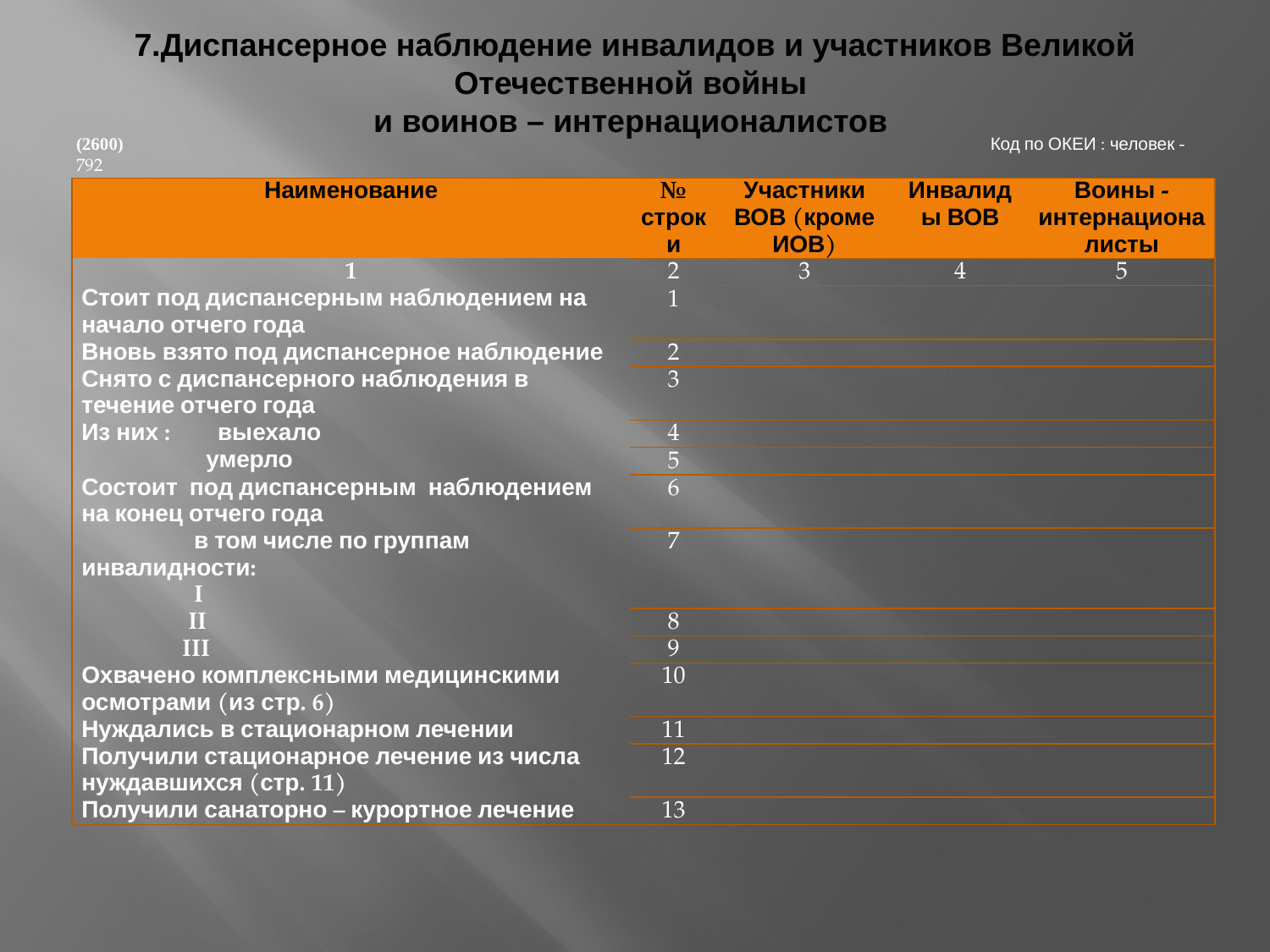

# 7.Диспансерное наблюдение инвалидов и участников Великой Отечественной войны и воинов – интернационалистов
(2600)                                                                                                                                                                                                   Код по ОКЕИ : человек - 792

| Наименование | № строки | Участники ВОВ (кроме ИОВ) | Инвалиды ВОВ | Воины - интернационалисты |
| --- | --- | --- | --- | --- |
| 1 | 2 | 3 | 4 | 5 |
| Стоит под диспансерным наблюдением на начало отчего года | 1 |  |  |  |
| Вновь взято под диспансерное наблюдение | 2 |  |  |  |
| Снято с диспансерного наблюдения в течение отчего года | 3 |  |  |  |
| Из них : выехало | 4 |  |  |  |
| умерло | 5 |  |  |  |
| Состоит под диспансерным наблюдением на конец отчего года | 6 |  |  |  |
| в том числе по группам инвалидности: I | 7 |  |  |  |
| II | 8 |  |  |  |
| III | 9 |  |  |  |
| Охвачено комплексными медицинскими осмотрами (из стр. 6) | 10 |  |  |  |
| Нуждались в стационарном лечении | 11 |  |  |  |
| Получили стационарное лечение из числа нуждавшихся (стр. 11) | 12 |  |  |  |
| Получили санаторно – курортное лечение | 13 |  |  |  |